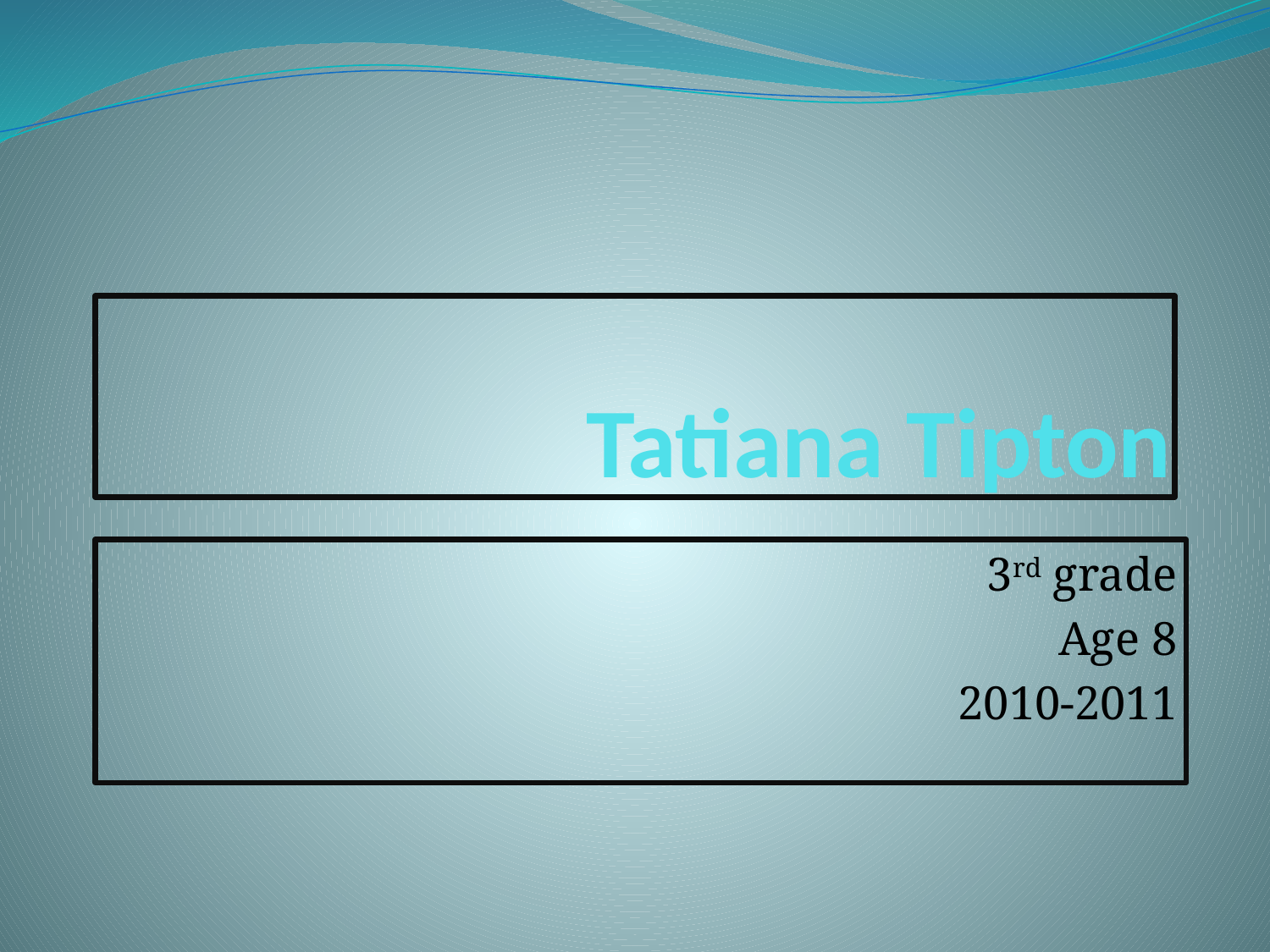

# Tatiana Tipton
3rd grade
Age 8
2010-2011